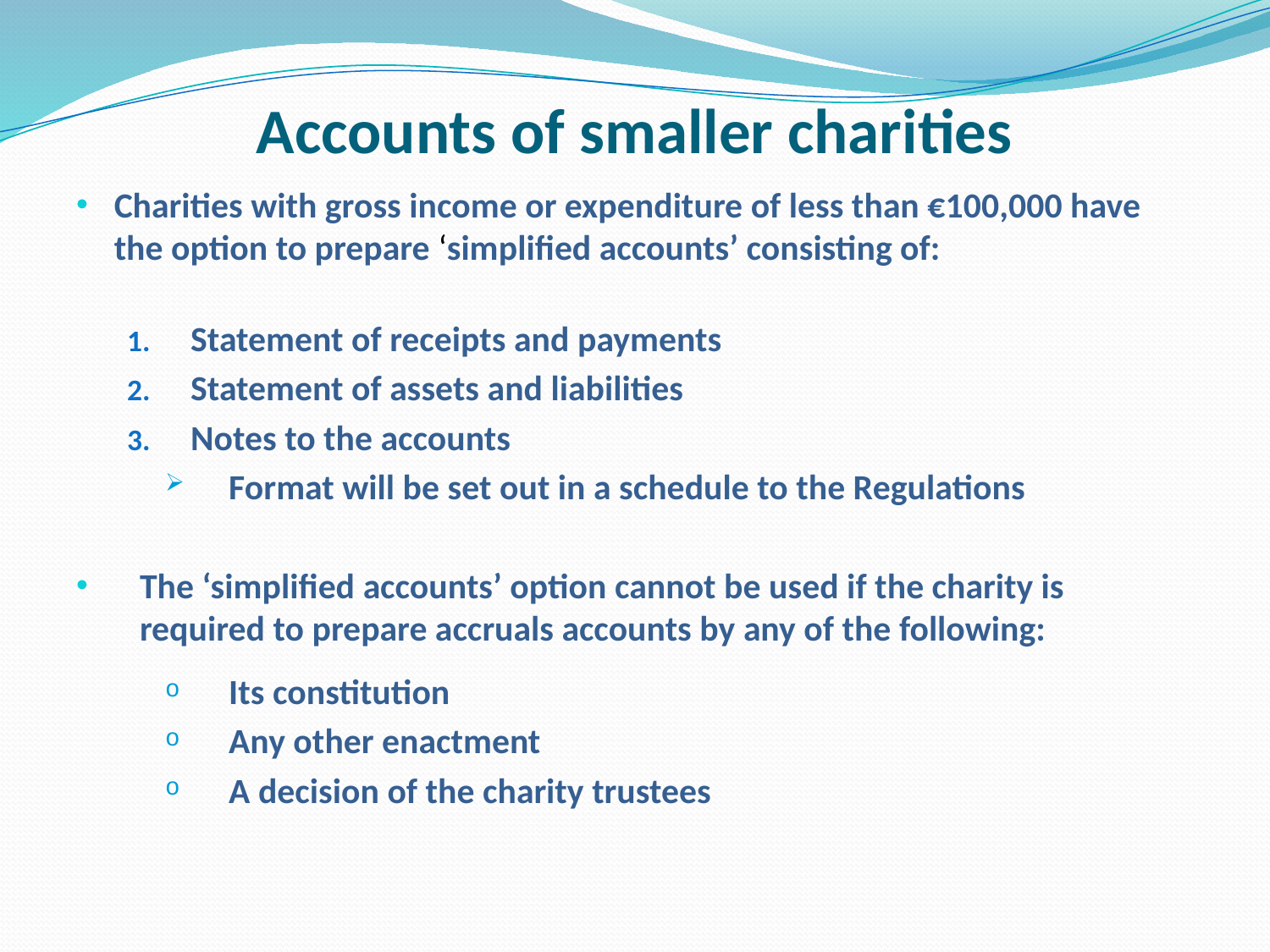

# Accounts of smaller charities
Charities with gross income or expenditure of less than €100,000 have the option to prepare ‘simplified accounts’ consisting of:
Statement of receipts and payments
Statement of assets and liabilities
Notes to the accounts
Format will be set out in a schedule to the Regulations

The ‘simplified accounts’ option cannot be used if the charity is required to prepare accruals accounts by any of the following:
Its constitution
Any other enactment
A decision of the charity trustees